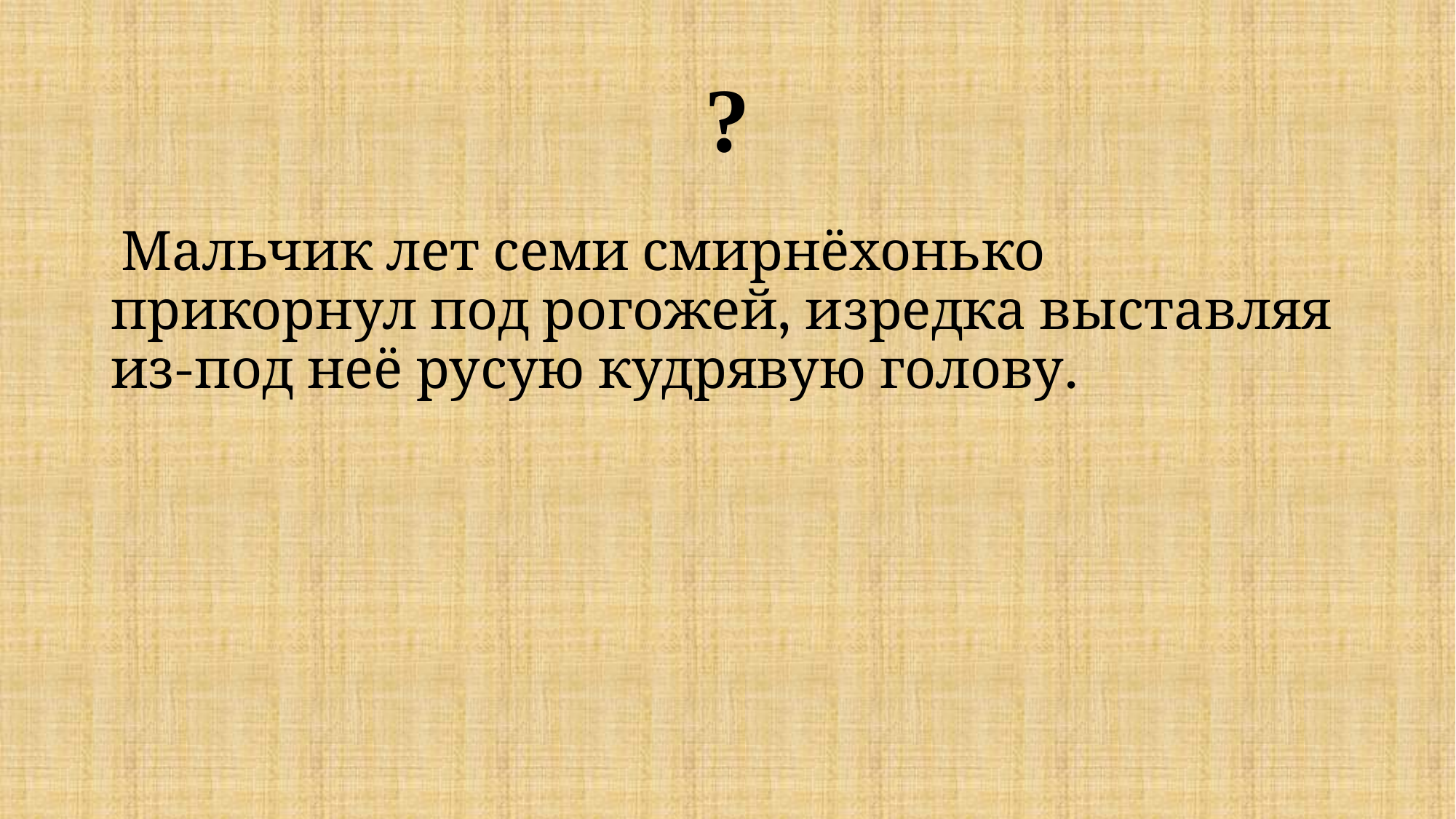

# ?
 Мальчик лет семи смирнёхонько прикорнул под рогожей, изредка выставляя из-под неё русую кудрявую голову.